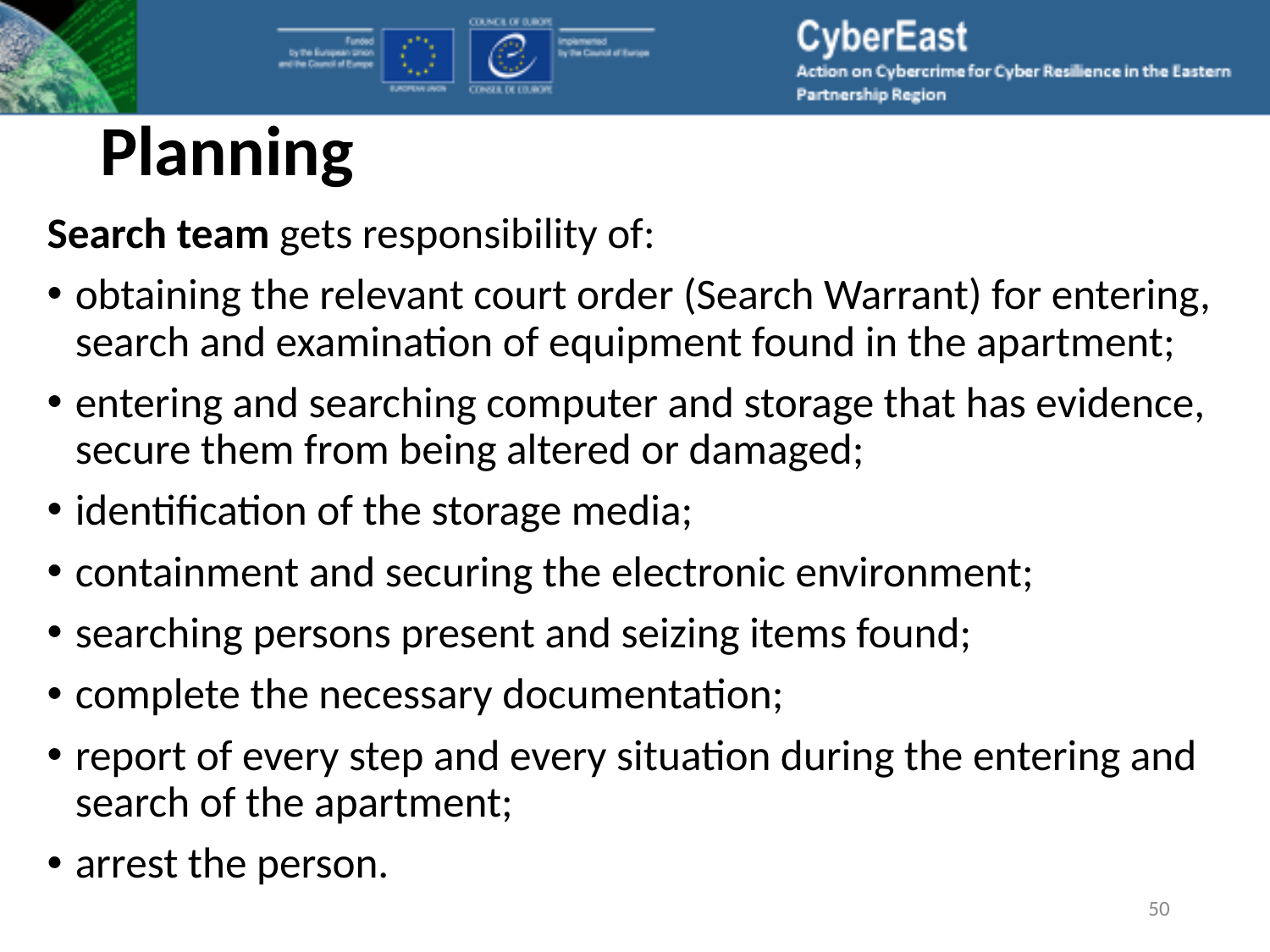

# Planning
Search team gets responsibility of:
obtaining the relevant court order (Search Warrant) for entering, search and examination of equipment found in the apartment;
entering and searching computer and storage that has evidence, secure them from being altered or damaged;
identification of the storage media;
containment and securing the electronic environment;
searching persons present and seizing items found;
complete the necessary documentation;
report of every step and every situation during the entering and search of the apartment;
arrest the person.

50